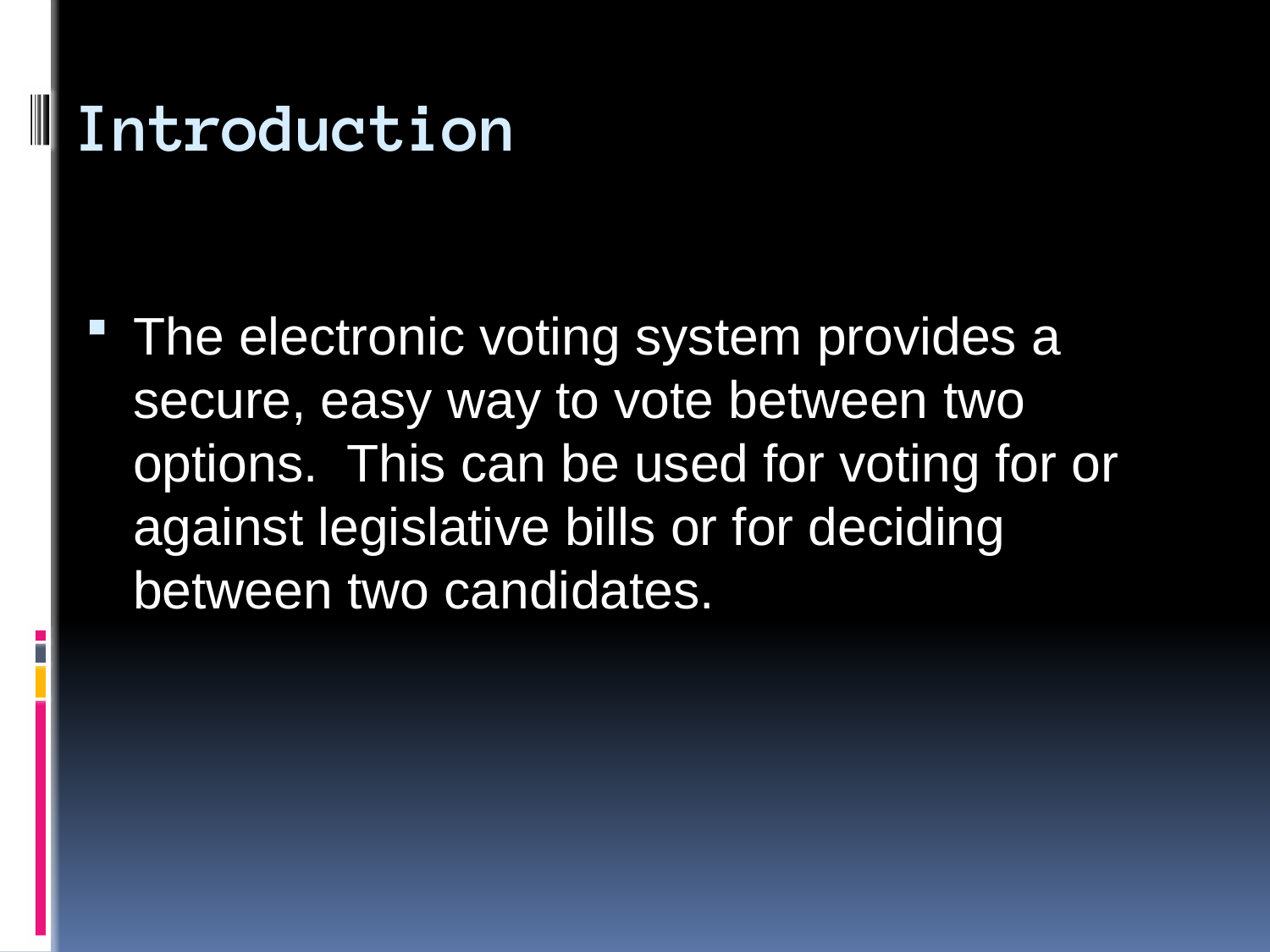

# Introduction
The electronic voting system provides a secure, easy way to vote between two options.  This can be used for voting for or against legislative bills or for deciding between two candidates.